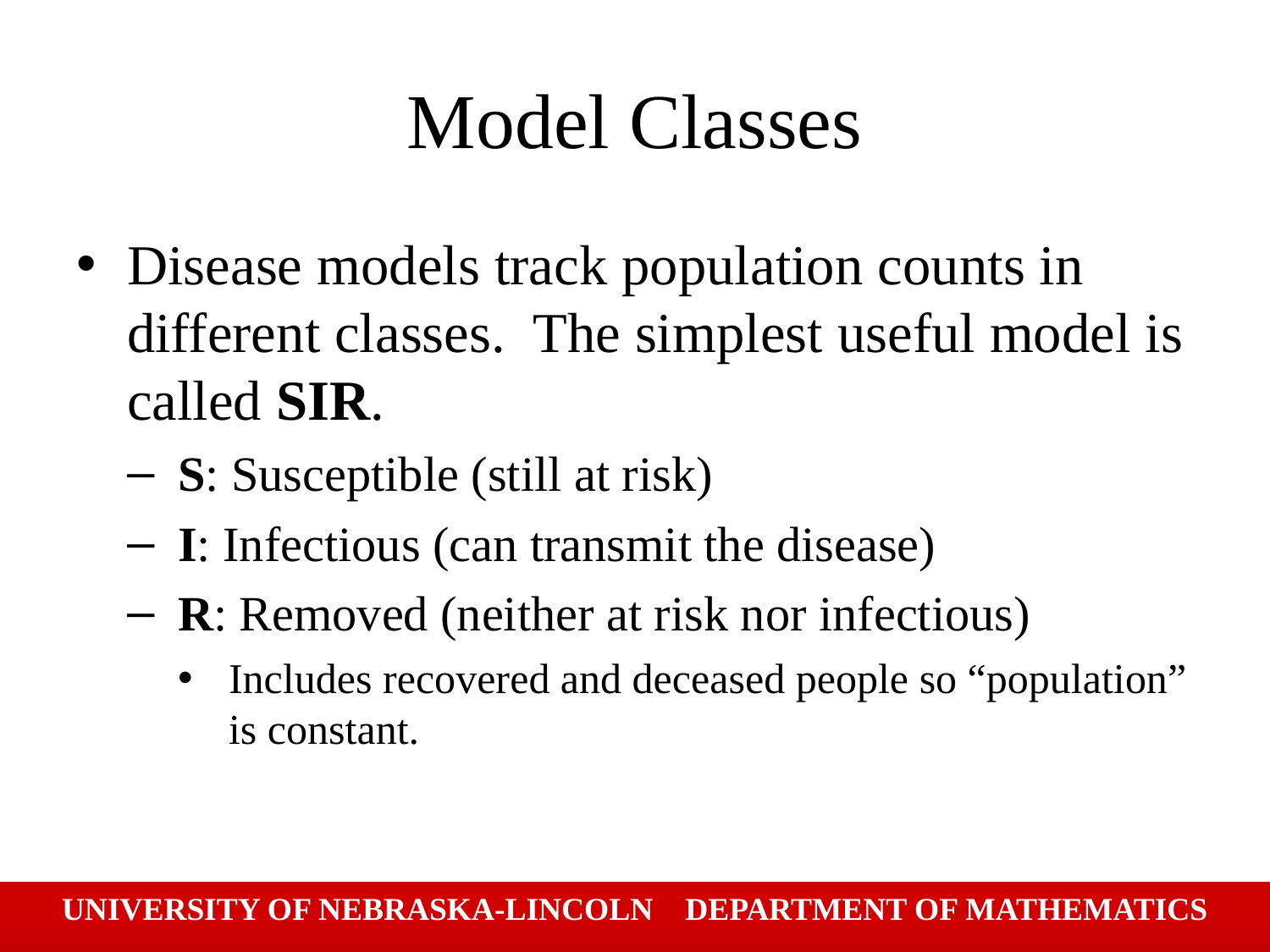

# Model Classes
Disease models track population counts in different classes.  The simplest useful model is called SIR.
S: Susceptible (still at risk)
I: Infectious (can transmit the disease)
R: Removed (neither at risk nor infectious)
Includes recovered and deceased people so “population” is constant.